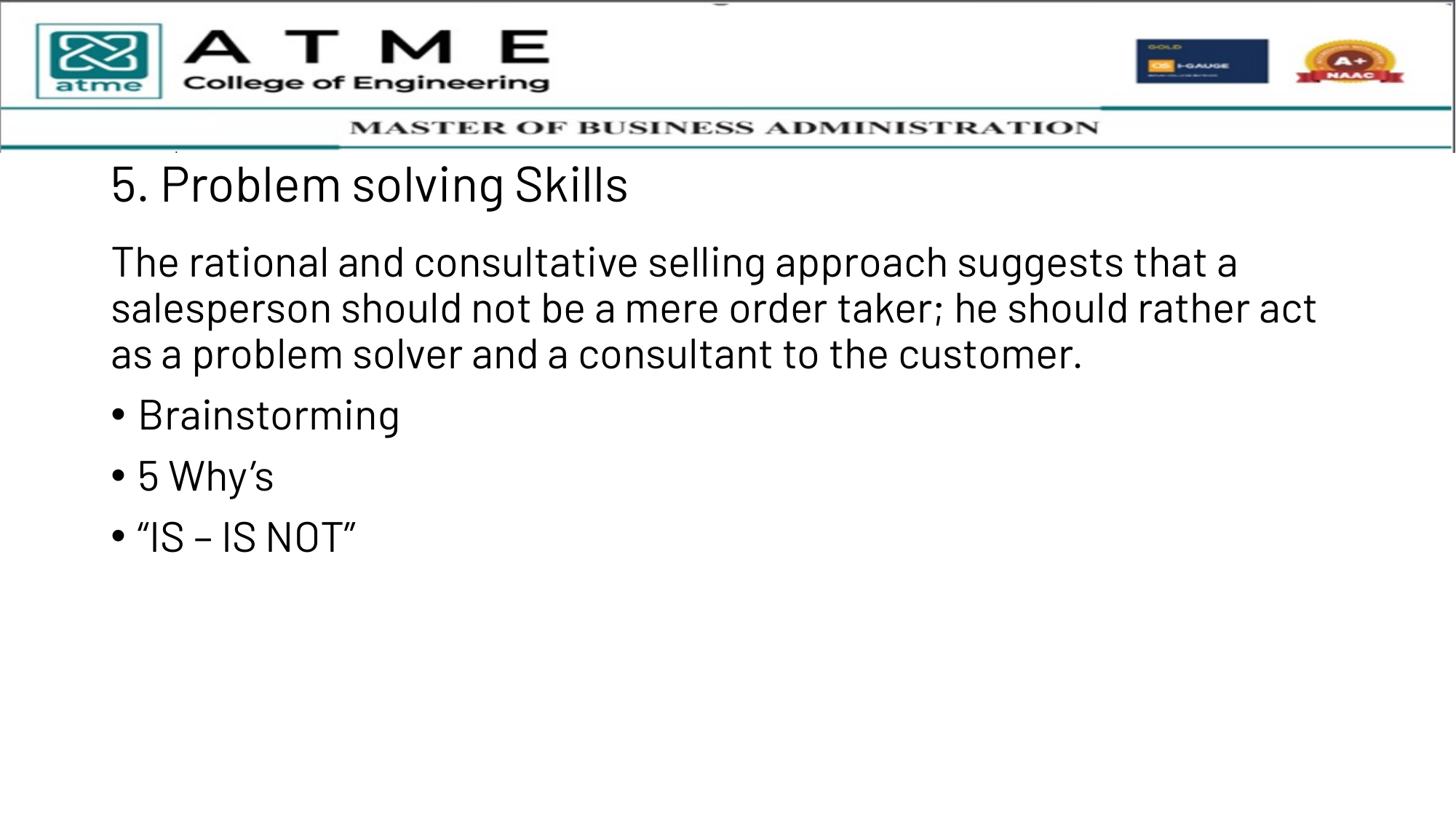

# 5. Problem solving Skills
The rational and consultative selling approach suggests that a salesperson should not be a mere order taker; he should rather act as a problem solver and a consultant to the customer.
Brainstorming
5 Why’s
“IS – IS NOT”